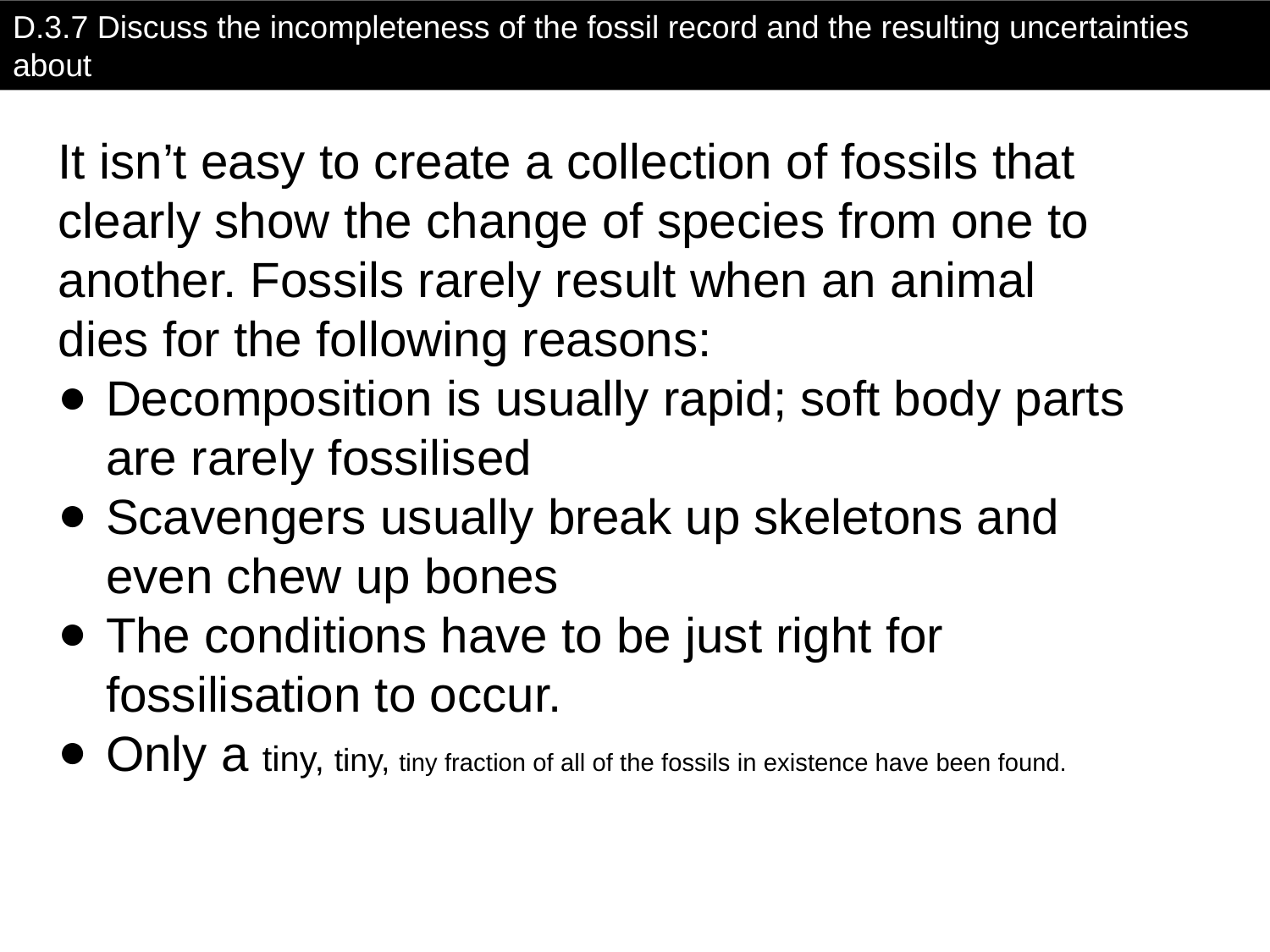

D.3.7 Discuss the incompleteness of the fossil record and the resulting uncertainties about
human evolution.
It isn’t easy to create a collection of fossils that clearly show the change of species from one to another. Fossils rarely result when an animal dies for the following reasons:
Decomposition is usually rapid; soft body parts are rarely fossilised
Scavengers usually break up skeletons and even chew up bones
The conditions have to be just right for fossilisation to occur.
Only a tiny, tiny, tiny fraction of all of the fossils in existence have been found.